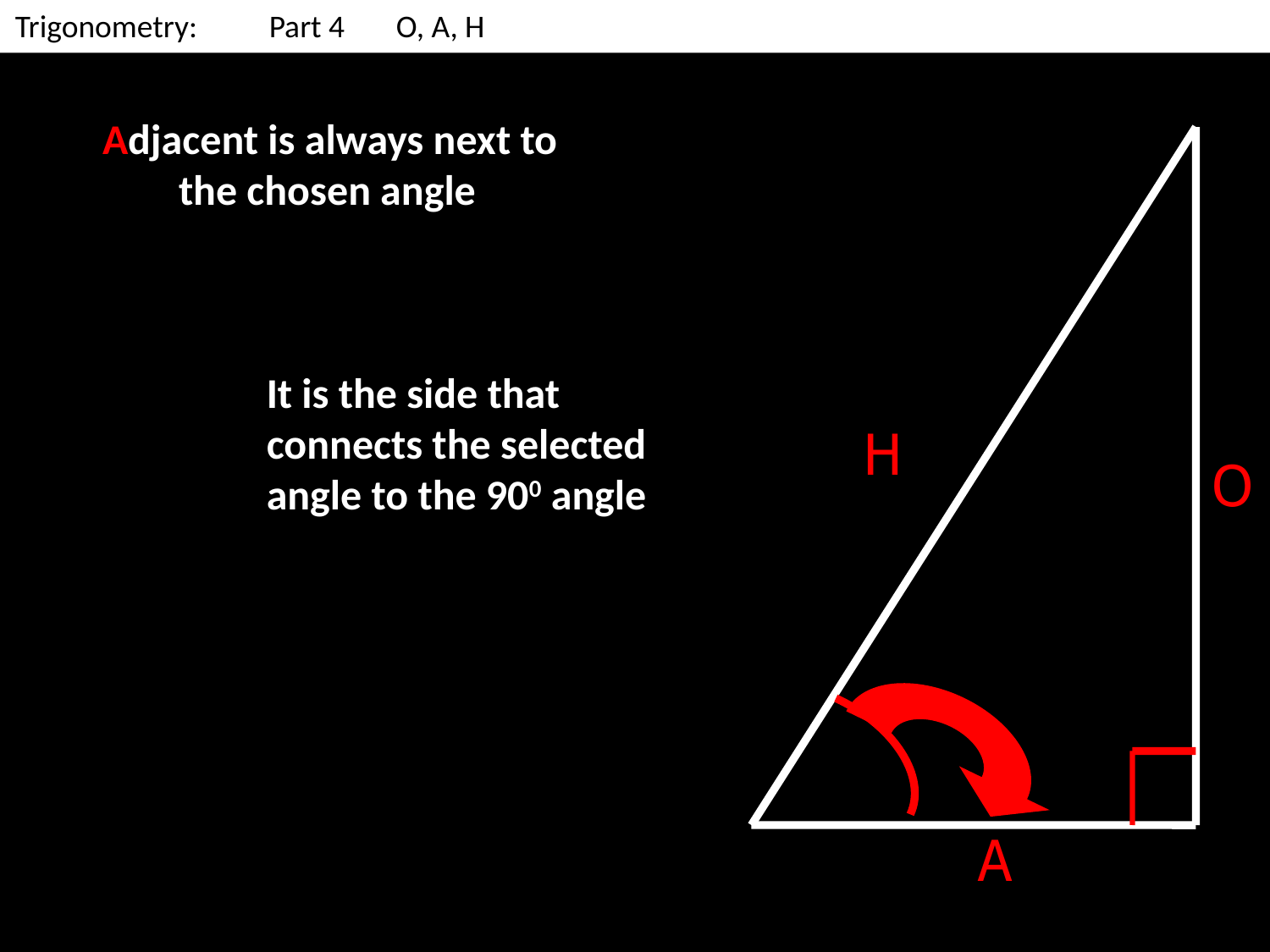

Trigonometry:  	Part 4	O, A, H

Adjacent is always next to
        the chosen angle

SOH
CAH
 TOA
It is the side that connects the selected angle to the 900 angle
H
O

A